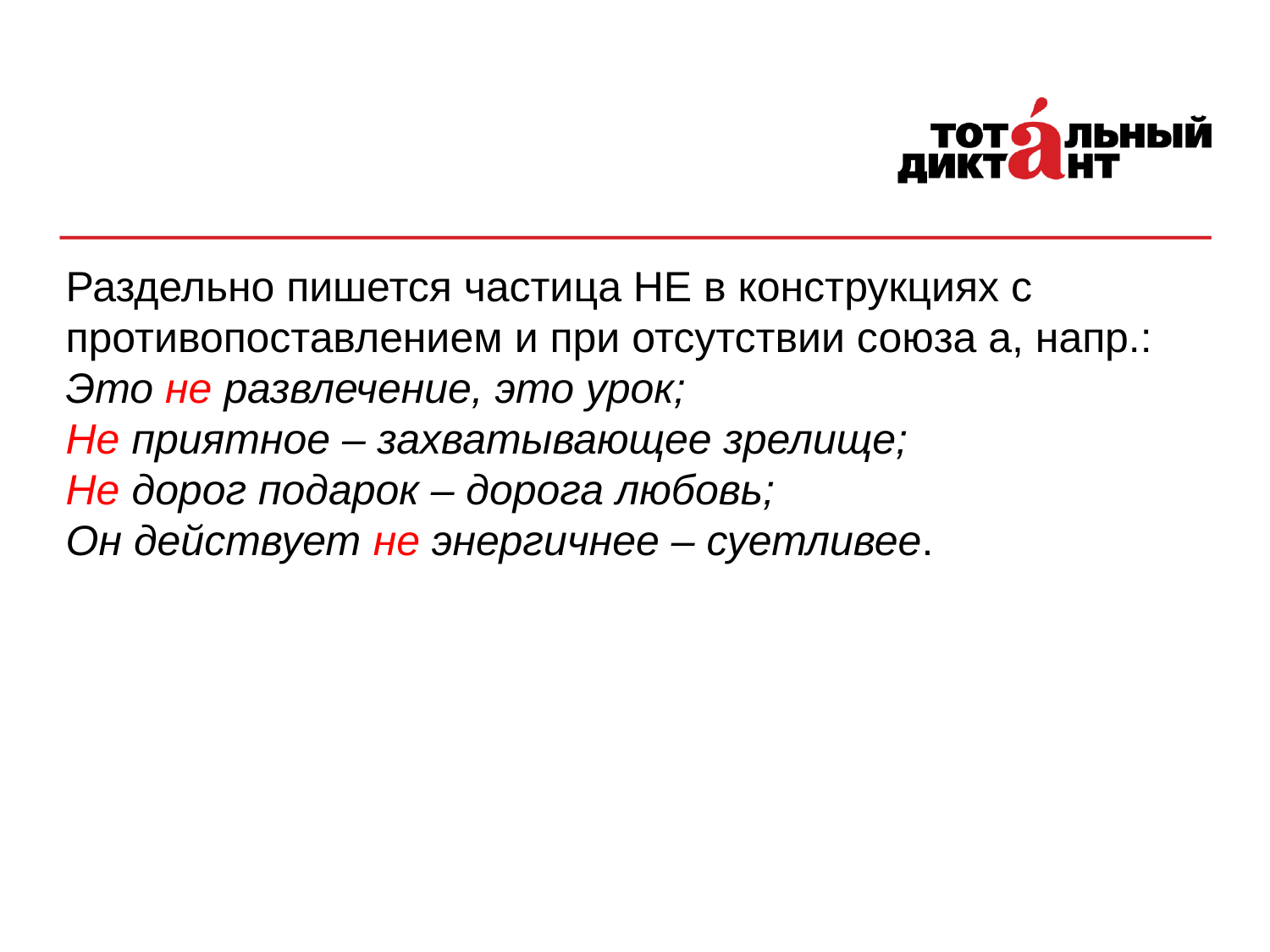

Раздельно пишется частица НЕ в конструкциях с противопоставлением и при отсутствии союза а, напр.: Это не развлечение, это урок;
Не приятное – захватывающее зрелище;
Не дорог подарок – дорога любовь;
Он действует не энергичнее – суетливее.